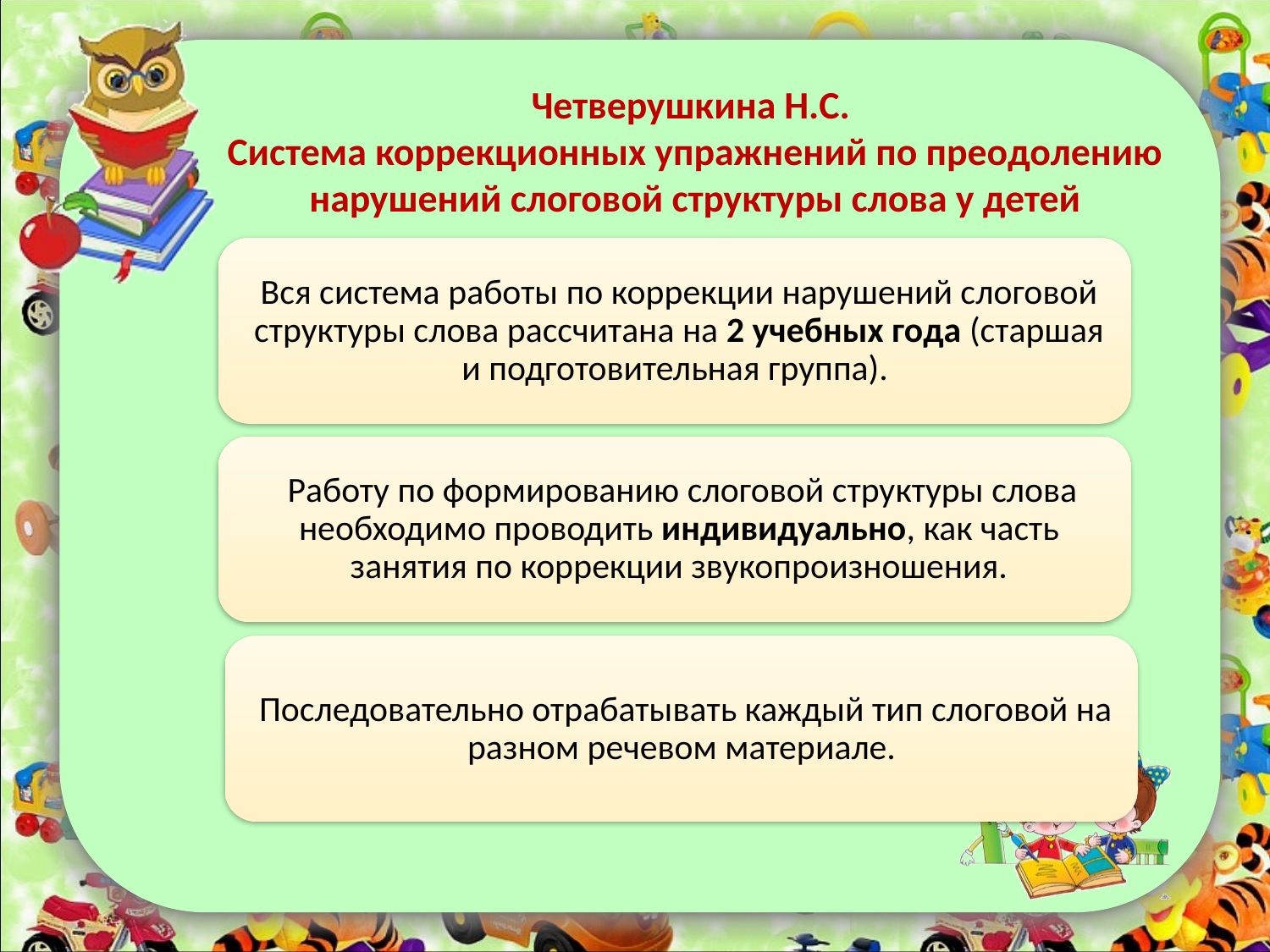

Четверушкина Н.С.
Система коррекционных упражнений по преодолению нарушений слоговой структуры слова у детей дошкольного возраста
Вся система работы по коррекции нарушений слоговой структуры слова рассчитана на 2 учебных года (старшая и подготовительная группа).
 Работу по формированию слоговой структуры слова необходимо проводить индивидуально, как часть занятия по коррекции звукопроизношения.
Последовательно отрабатывать каждый тип слоговой на разном речевом материале.